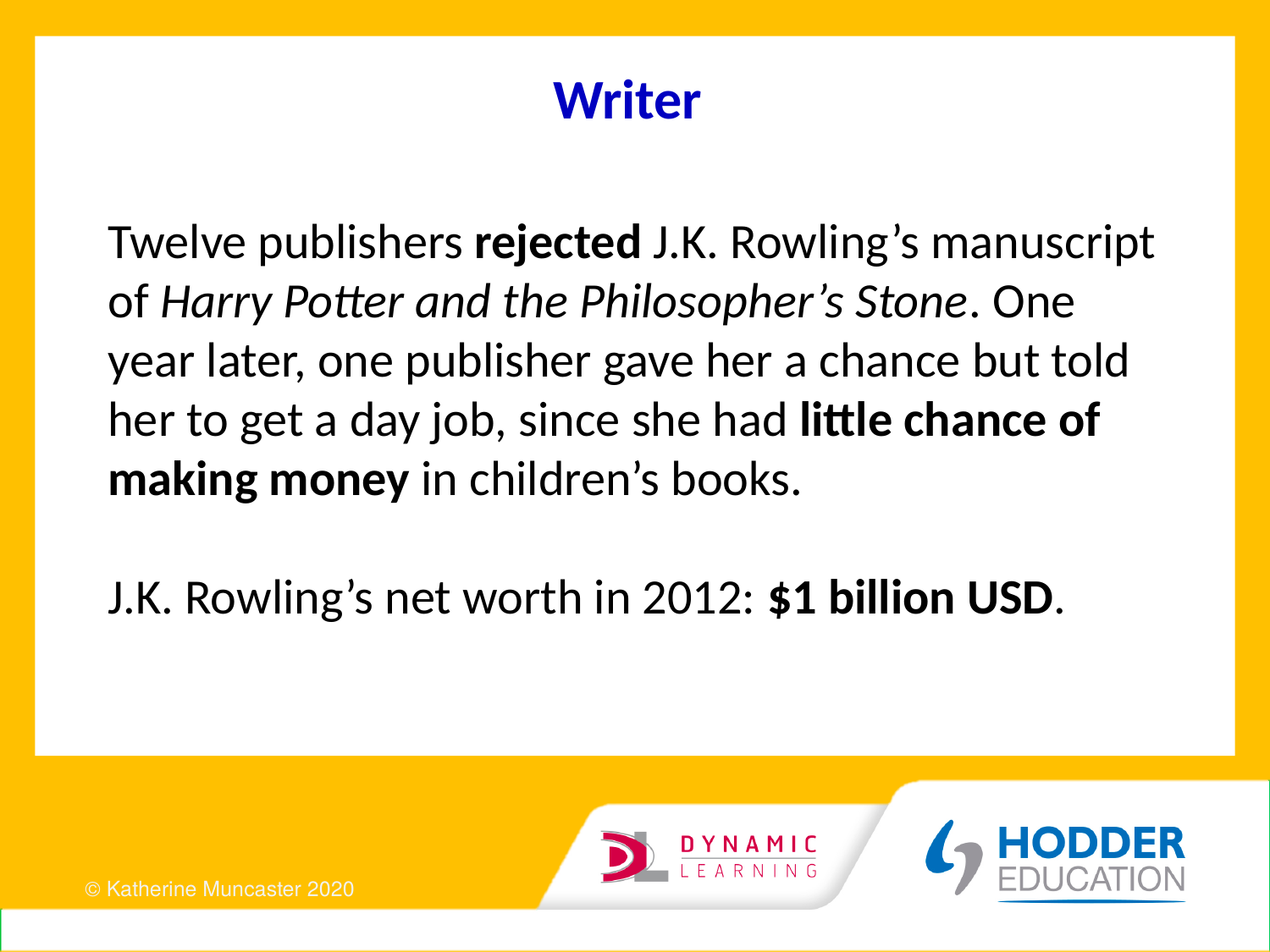

# Writer
Twelve publishers rejected J.K. Rowling’s manuscript of Harry Potter and the Philosopher’s Stone. One year later, one publisher gave her a chance but told her to get a day job, since she had little chance of making money in children’s books.

J.K. Rowling’s net worth in 2012: $1 billion USD.